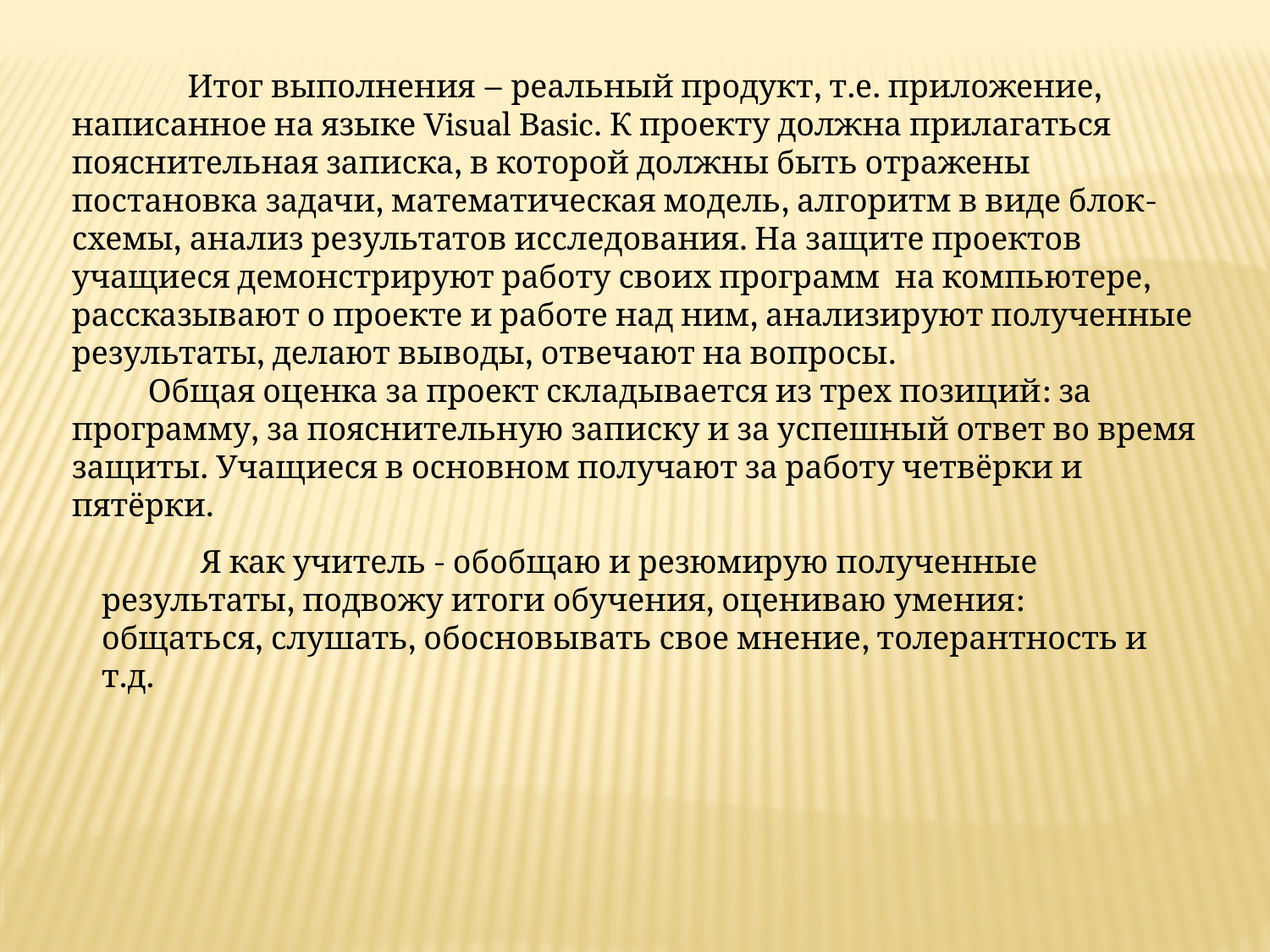

Итог выполнения – реальный продукт, т.е. приложение, написанное на языке Visual Basic. К проекту должна прилагаться пояснительная записка, в которой должны быть отражены постановка задачи, математическая модель, алгоритм в виде блок-схемы, анализ результатов исследования. На защите проектов учащиеся демонстрируют работу своих программ  на компьютере, рассказывают о проекте и работе над ним, анализируют полученные результаты, делают выводы, отвечают на вопросы.
          Общая оценка за проект складывается из трех позиций: за программу, за пояснительную записку и за успешный ответ во время защиты. Учащиеся в основном получают за работу четвёрки и пятёрки.
             Я как учитель - обобщаю и резюмирую полученные результаты, подвожу итоги обучения, оцениваю умения: общаться, слушать, обосновывать свое мнение, толерантность и т.д.